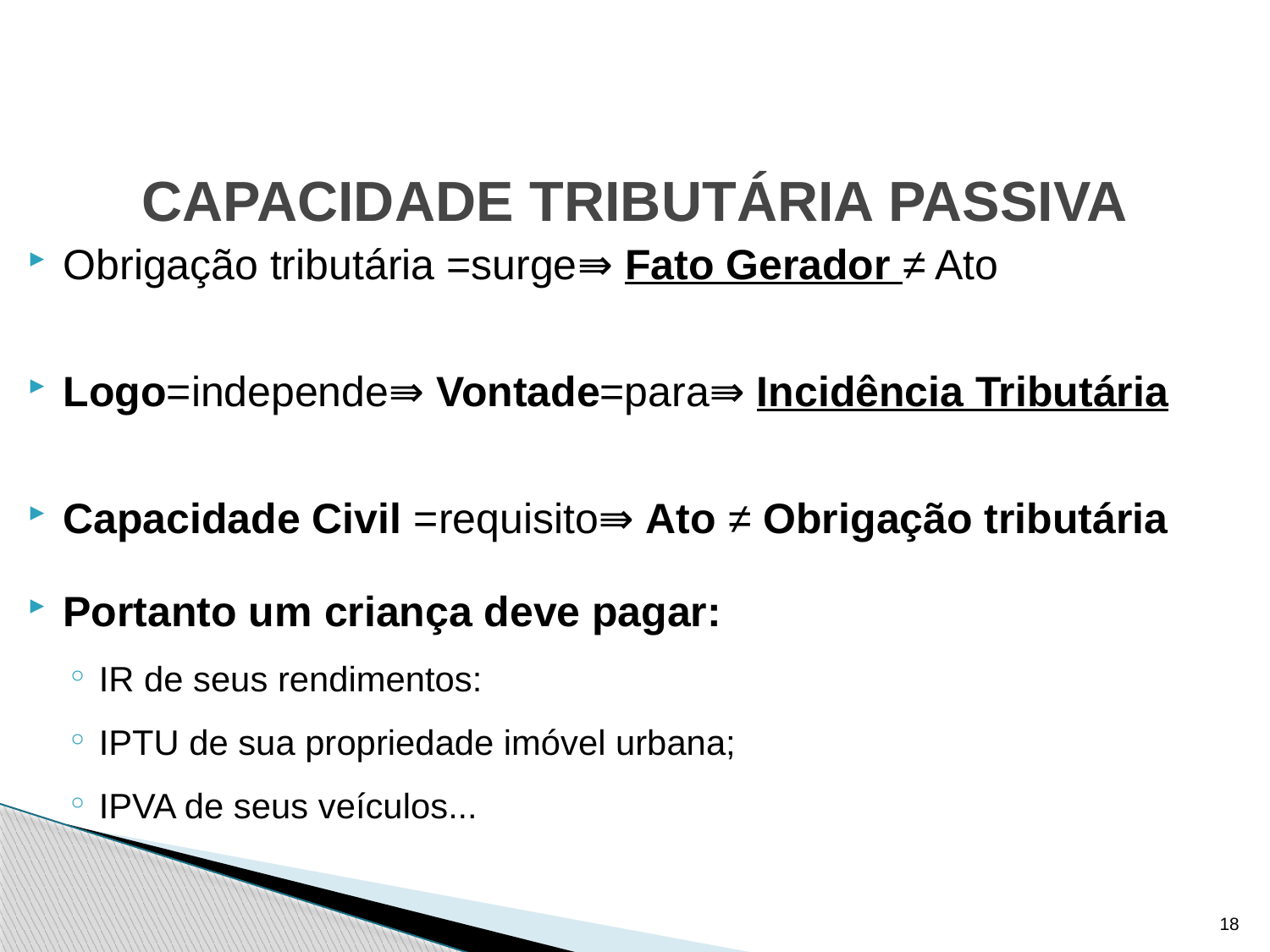

# CAPACIDADE TRIBUTÁRIA PASSIVA
Obrigação tributária =surge⇛ Fato Gerador ≠ Ato
Logo=independe⇛ Vontade=para⇛ Incidência Tributária
Capacidade Civil =requisito⇛ Ato ≠ Obrigação tributária
Portanto um criança deve pagar:
IR de seus rendimentos:
IPTU de sua propriedade imóvel urbana;
IPVA de seus veículos...

18